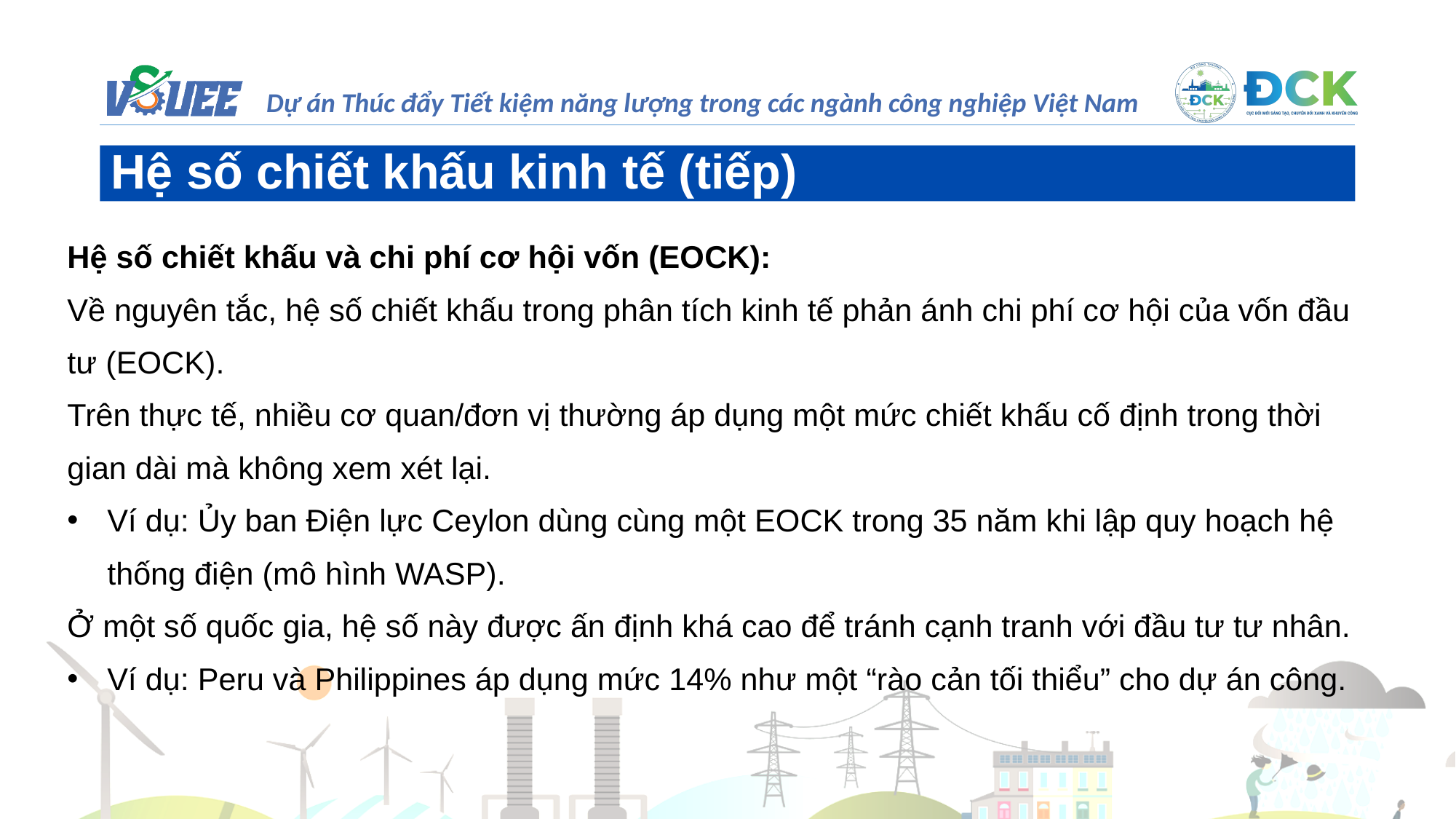

Hệ số chiết khấu kinh tế (tiếp)
Hệ số chiết khấu và chi phí cơ hội vốn (EOCK):
Về nguyên tắc, hệ số chiết khấu trong phân tích kinh tế phản ánh chi phí cơ hội của vốn đầu tư (EOCK).
Trên thực tế, nhiều cơ quan/đơn vị thường áp dụng một mức chiết khấu cố định trong thời gian dài mà không xem xét lại.
Ví dụ: Ủy ban Điện lực Ceylon dùng cùng một EOCK trong 35 năm khi lập quy hoạch hệ thống điện (mô hình WASP).
Ở một số quốc gia, hệ số này được ấn định khá cao để tránh cạnh tranh với đầu tư tư nhân.
Ví dụ: Peru và Philippines áp dụng mức 14% như một “rào cản tối thiểu” cho dự án công.